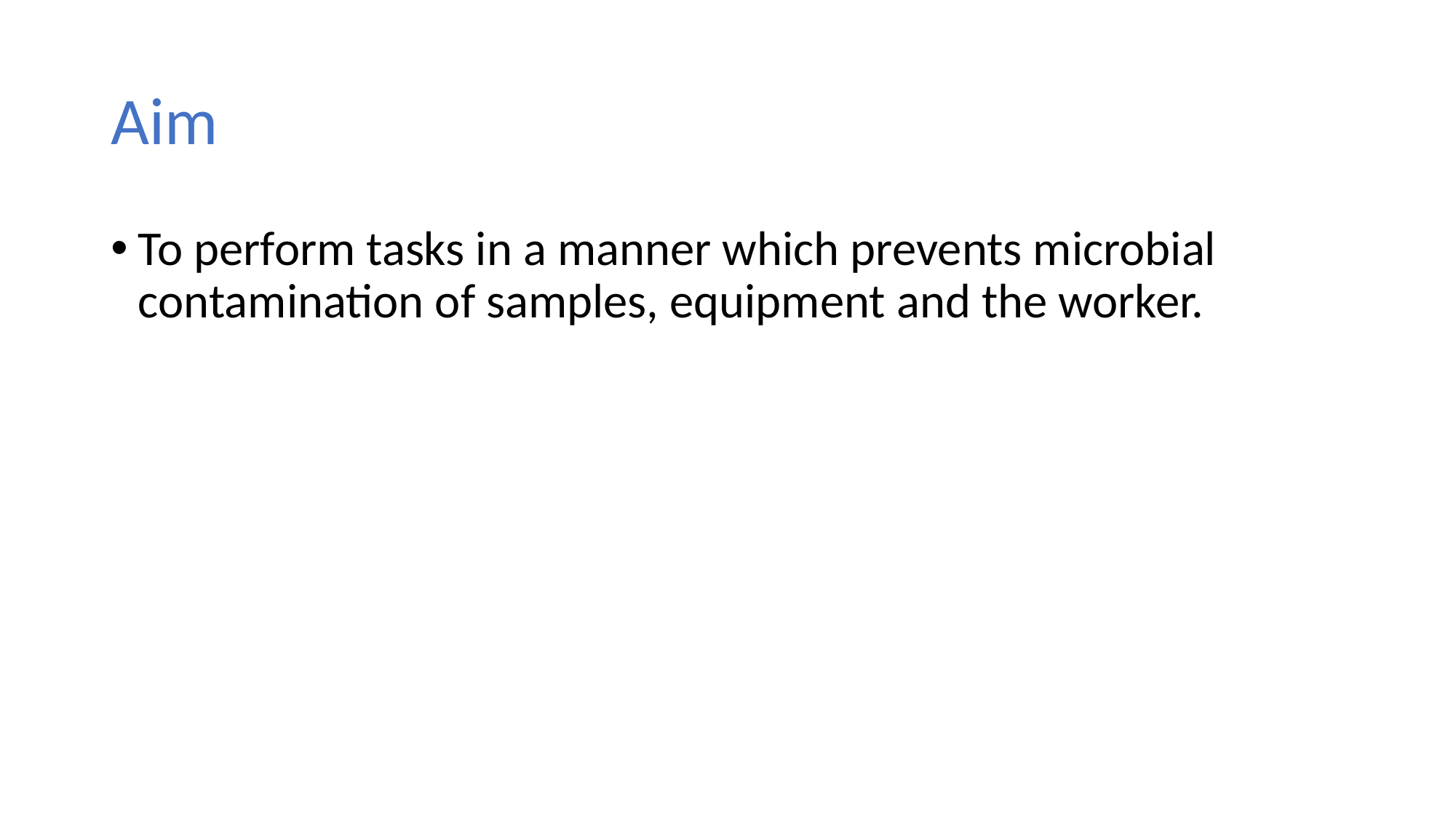

# Aim
To perform tasks in a manner which prevents microbial contamination of samples, equipment and the worker.